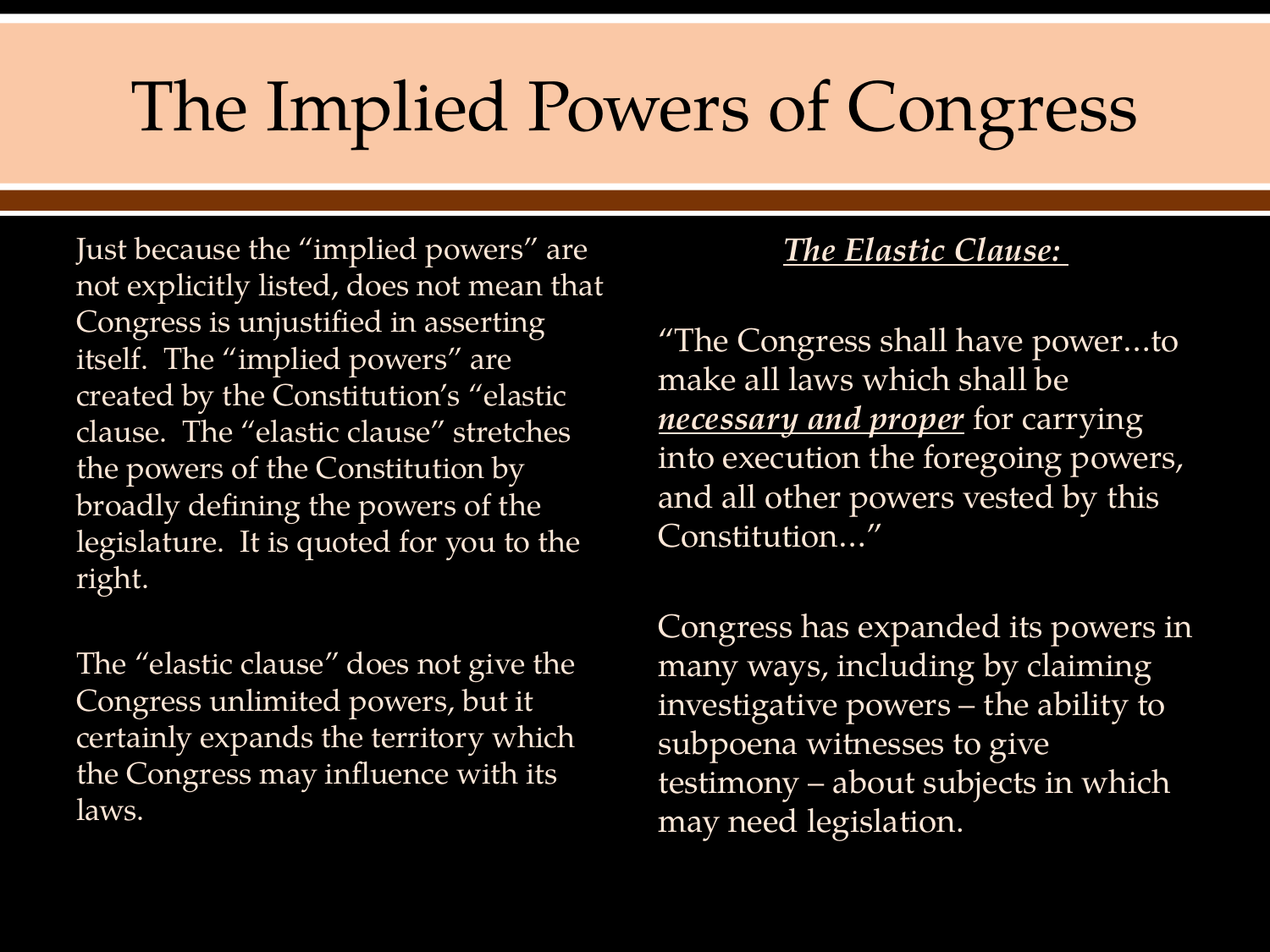

# The Implied Powers of Congress
Just because the “implied powers” are not explicitly listed, does not mean that Congress is unjustified in asserting itself.  The “implied powers” are created by the Constitution’s “elastic clause.  The “elastic clause” stretches the powers of the Constitution by broadly defining the powers of the legislature.  It is quoted for you to the right.

The “elastic clause” does not give the Congress unlimited powers, but it certainly expands the territory which the Congress may influence with its laws.
The Elastic Clause:

“The Congress shall have power…to make all laws which shall be necessary and proper for carrying into execution the foregoing powers, and all other powers vested by this Constitution…”

Congress has expanded its powers in many ways, including by claiming investigative powers – the ability to subpoena witnesses to give testimony – about subjects in which may need legislation.